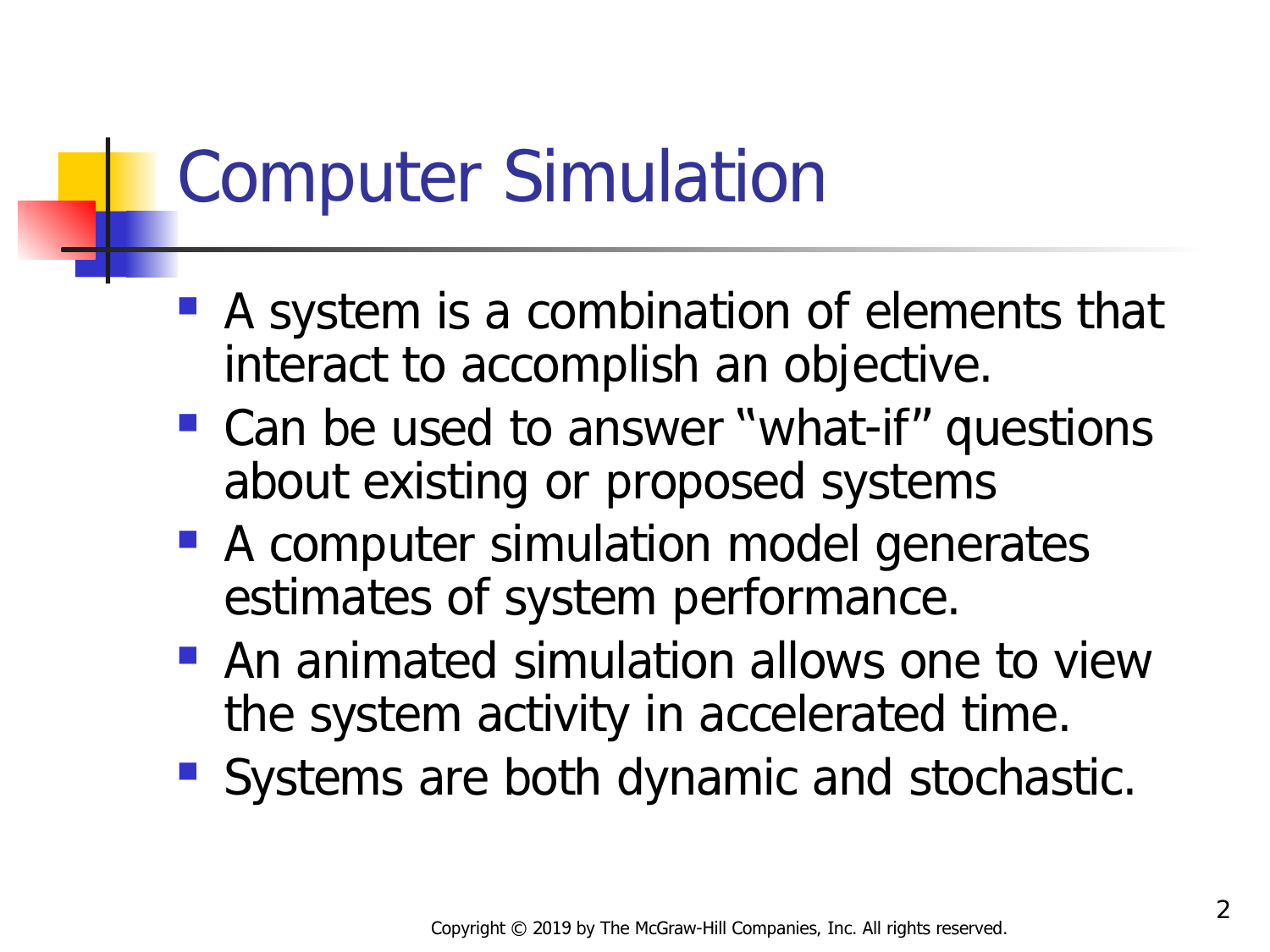

# Computer Simulation
A system is a combination of elements that interact to accomplish an objective.
Can be used to answer “what-if” questions about existing or proposed systems
A computer simulation model generates estimates of system performance.
An animated simulation allows one to view the system activity in accelerated time.
Systems are both dynamic and stochastic.
2
Copyright © 2019 by The McGraw-Hill Companies, Inc. All rights reserved.